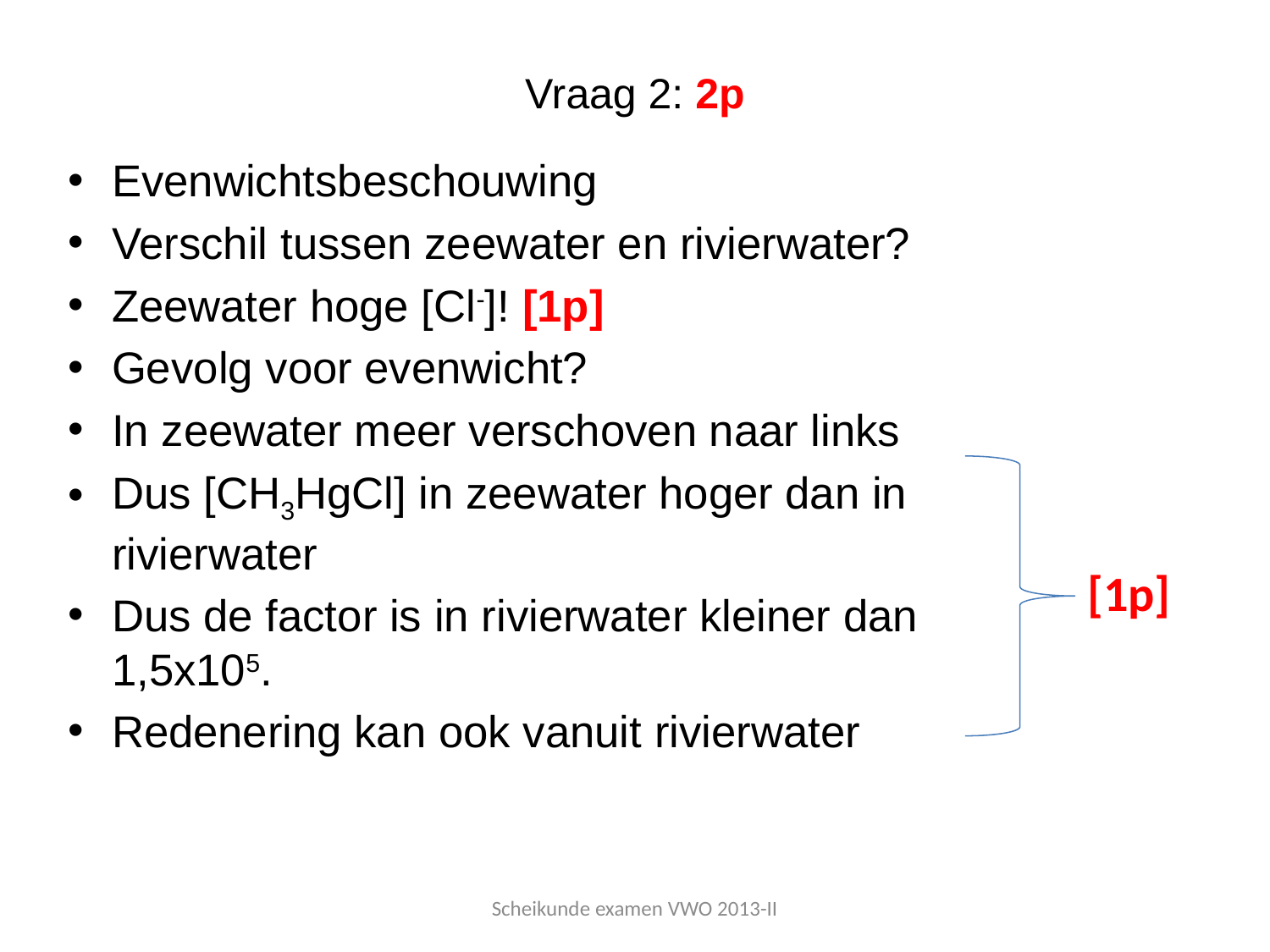

# Vraag 2: 2p
Evenwichtsbeschouwing
Verschil tussen zeewater en rivierwater?
Zeewater hoge [Cl-]! [1p]
Gevolg voor evenwicht?
In zeewater meer verschoven naar links
Dus [CH3HgCl] in zeewater hoger dan in rivierwater
Dus de factor is in rivierwater kleiner dan 1,5x105.
Redenering kan ook vanuit rivierwater

[1p]
Scheikunde examen VWO 2013-II